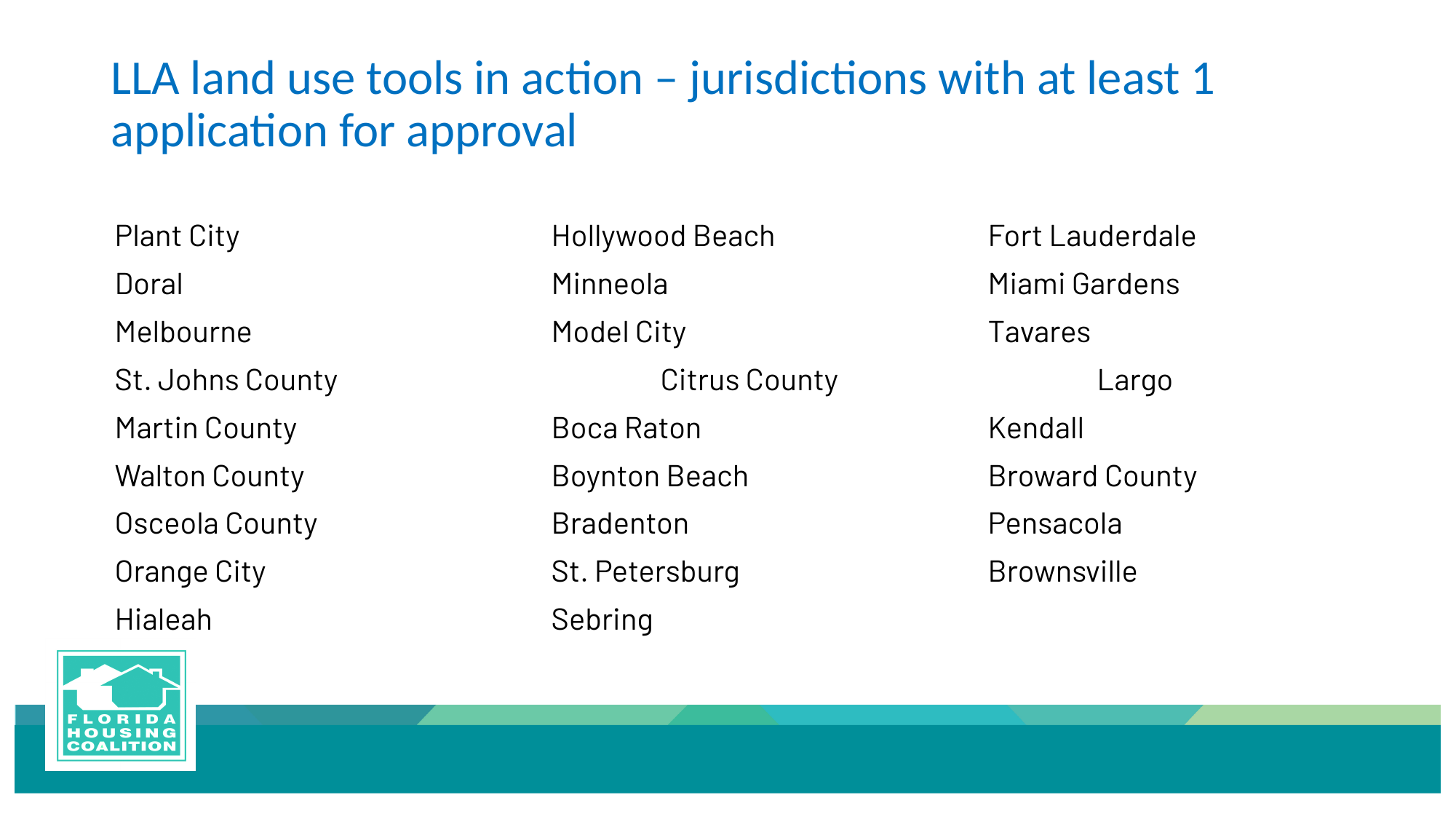

# LLA land use tools in action – jurisdictions with at least 1 application for approval

Plant City			Hollywood Beach		Fort Lauderdale
Doral				Minneola			Miami Gardens
Melbourne			Model City			Tavares
St. Johns County			Citrus County			Largo
Martin County			Boca Raton			Kendall
Walton County			Boynton Beach			Broward County
Osceola County			Bradenton			Pensacola
Orange City			St. Petersburg			Brownsville
Hialeah				Sebring